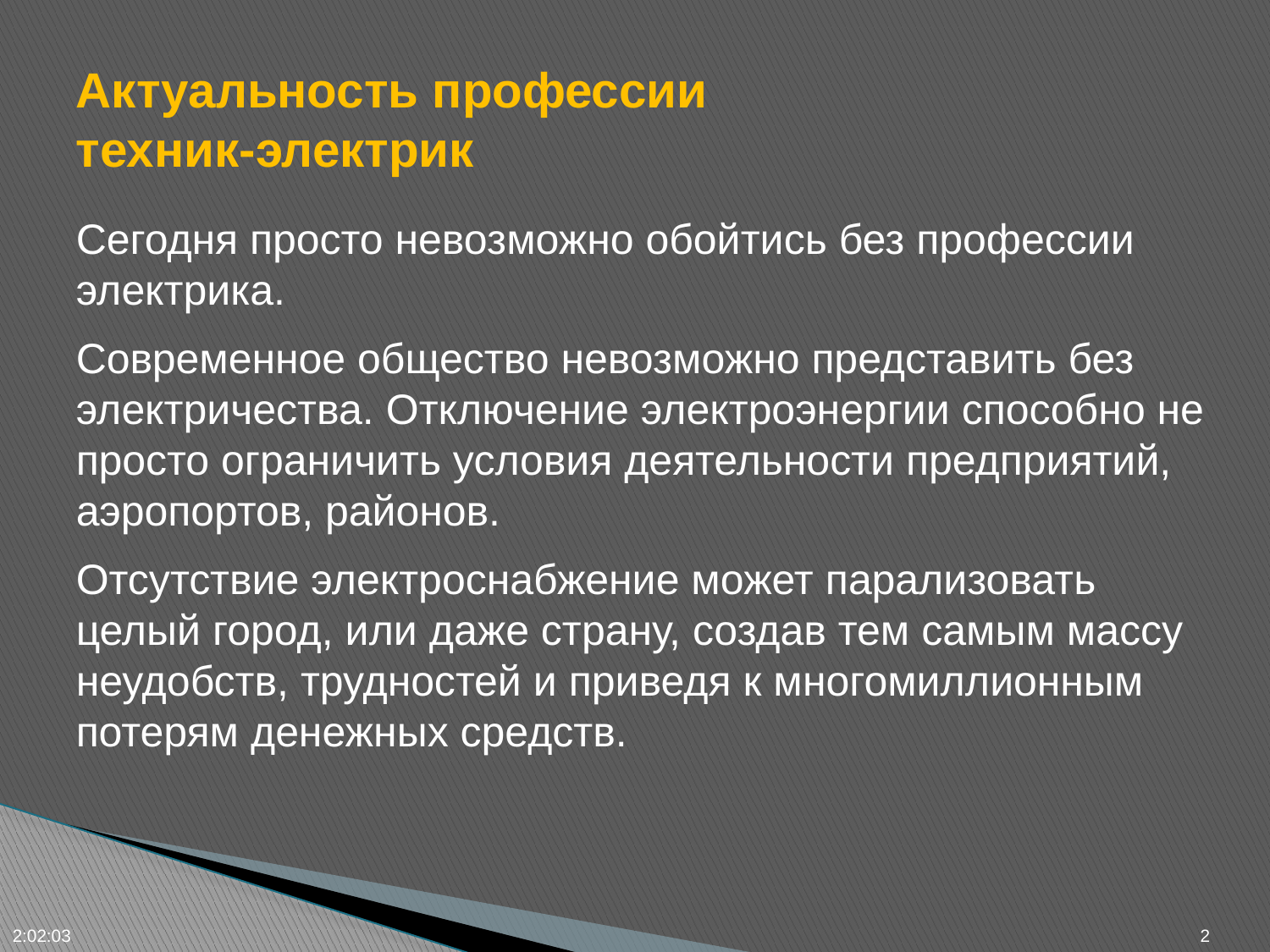

# Актуальность профессии техник-электрик
Сегодня просто невозможно обойтись без профессии электрика.
Современное общество невозможно представить без электричества. Отключение электроэнергии способно не просто ограничить условия деятельности предприятий, аэропортов, районов.
Отсутствие электроснабжение может парализовать целый город, или даже страну, создав тем самым массу неудобств, трудностей и приведя к многомиллионным потерям денежных средств.
2:02:03
2